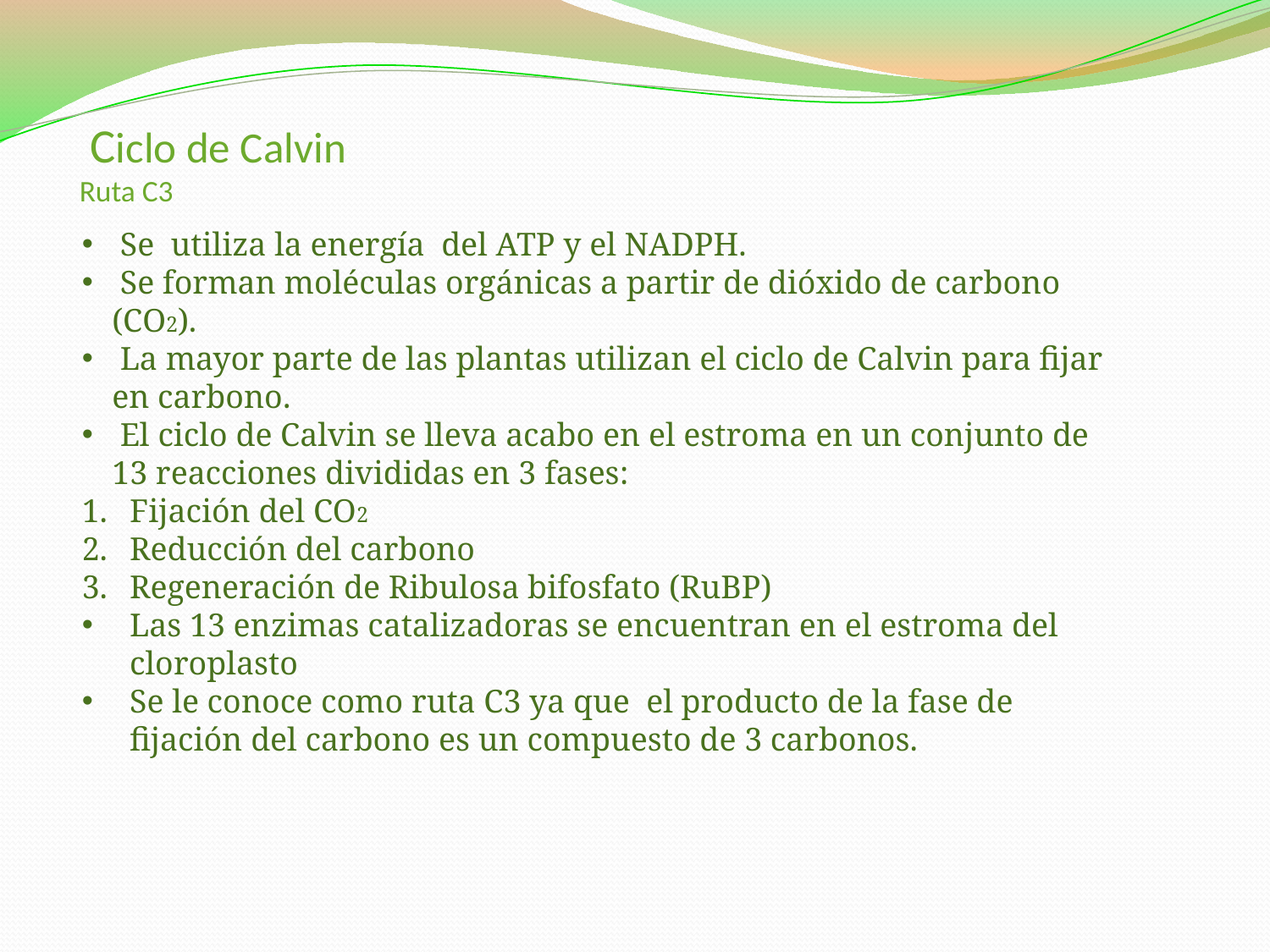

Ciclo de Calvin
Ruta C3
 Se  utiliza la energía  del ATP y el NADPH.
 Se forman moléculas orgánicas a partir de dióxido de carbono (CO2).
 La mayor parte de las plantas utilizan el ciclo de Calvin para fijar en carbono.
 El ciclo de Calvin se lleva acabo en el estroma en un conjunto de 13 reacciones divididas en 3 fases:
Fijación del CO2
Reducción del carbono
Regeneración de Ribulosa bifosfato (RuBP)
Las 13 enzimas catalizadoras se encuentran en el estroma del cloroplasto
Se le conoce como ruta C3 ya que  el producto de la fase de fijación del carbono es un compuesto de 3 carbonos.